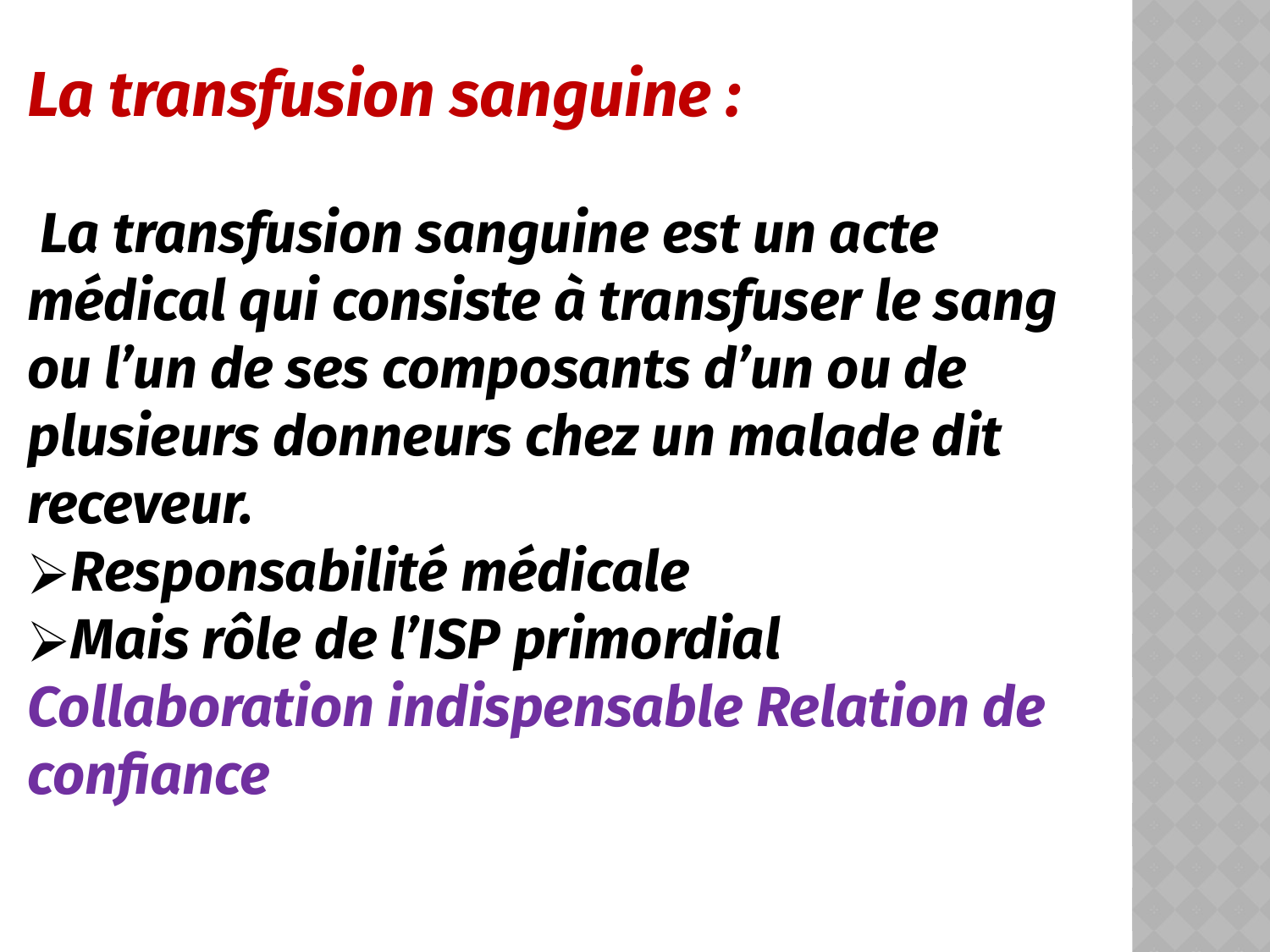

La transfusion sanguine :

 La transfusion sanguine est un acte médical qui consiste à transfuser le sang ou l’un de ses composants d’un ou de plusieurs donneurs chez un malade dit receveur.
Responsabilité médicale
Mais rôle de l’ISP primordial Collaboration indispensable Relation de confiance